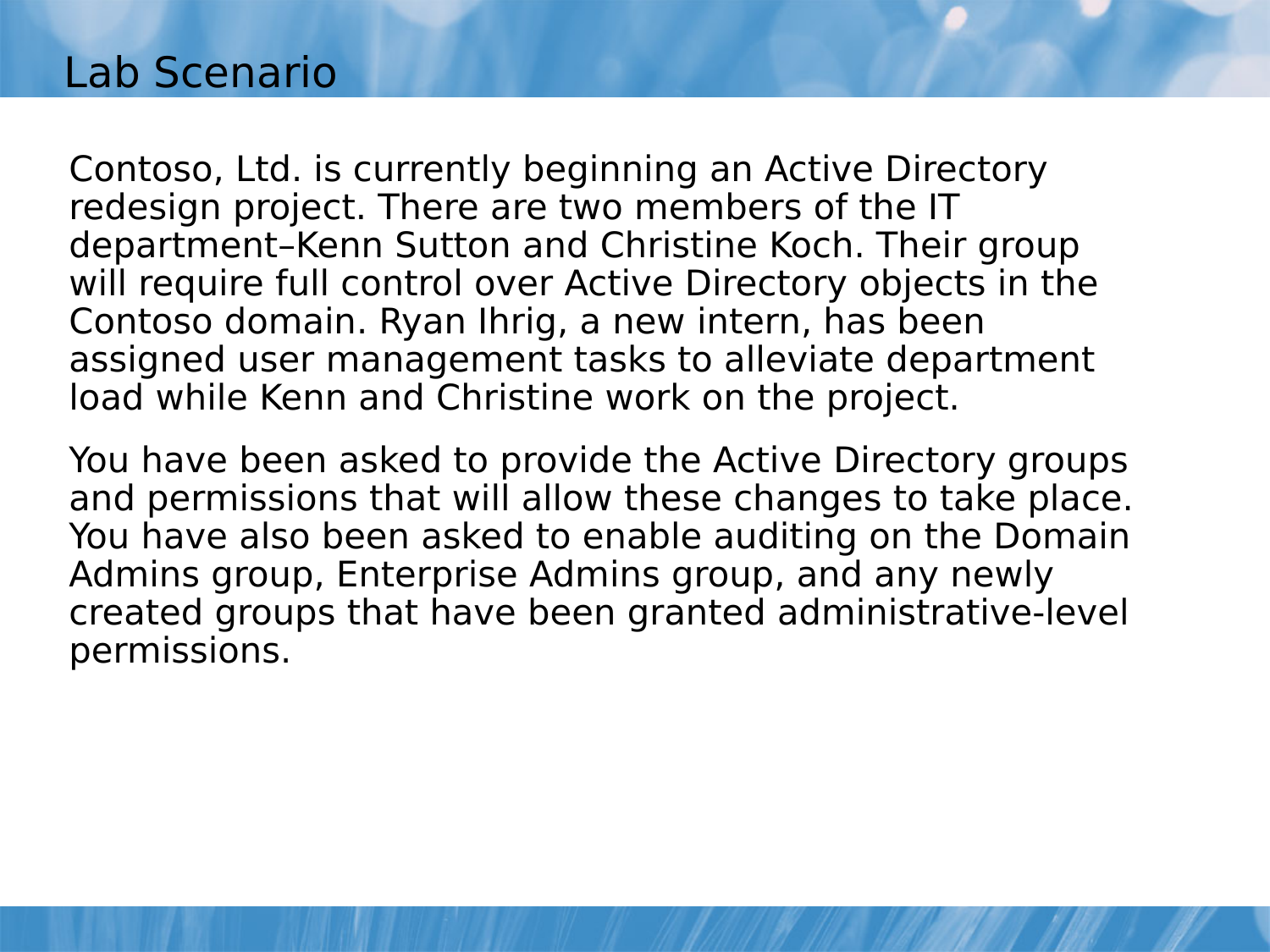

# Lab Scenario
Contoso, Ltd. is currently beginning an Active Directory redesign project. There are two members of the IT department–Kenn Sutton and Christine Koch. Their group will require full control over Active Directory objects in the Contoso domain. Ryan Ihrig, a new intern, has been assigned user management tasks to alleviate department load while Kenn and Christine work on the project.
You have been asked to provide the Active Directory groups and permissions that will allow these changes to take place. You have also been asked to enable auditing on the Domain Admins group, Enterprise Admins group, and any newly created groups that have been granted administrative-level permissions.